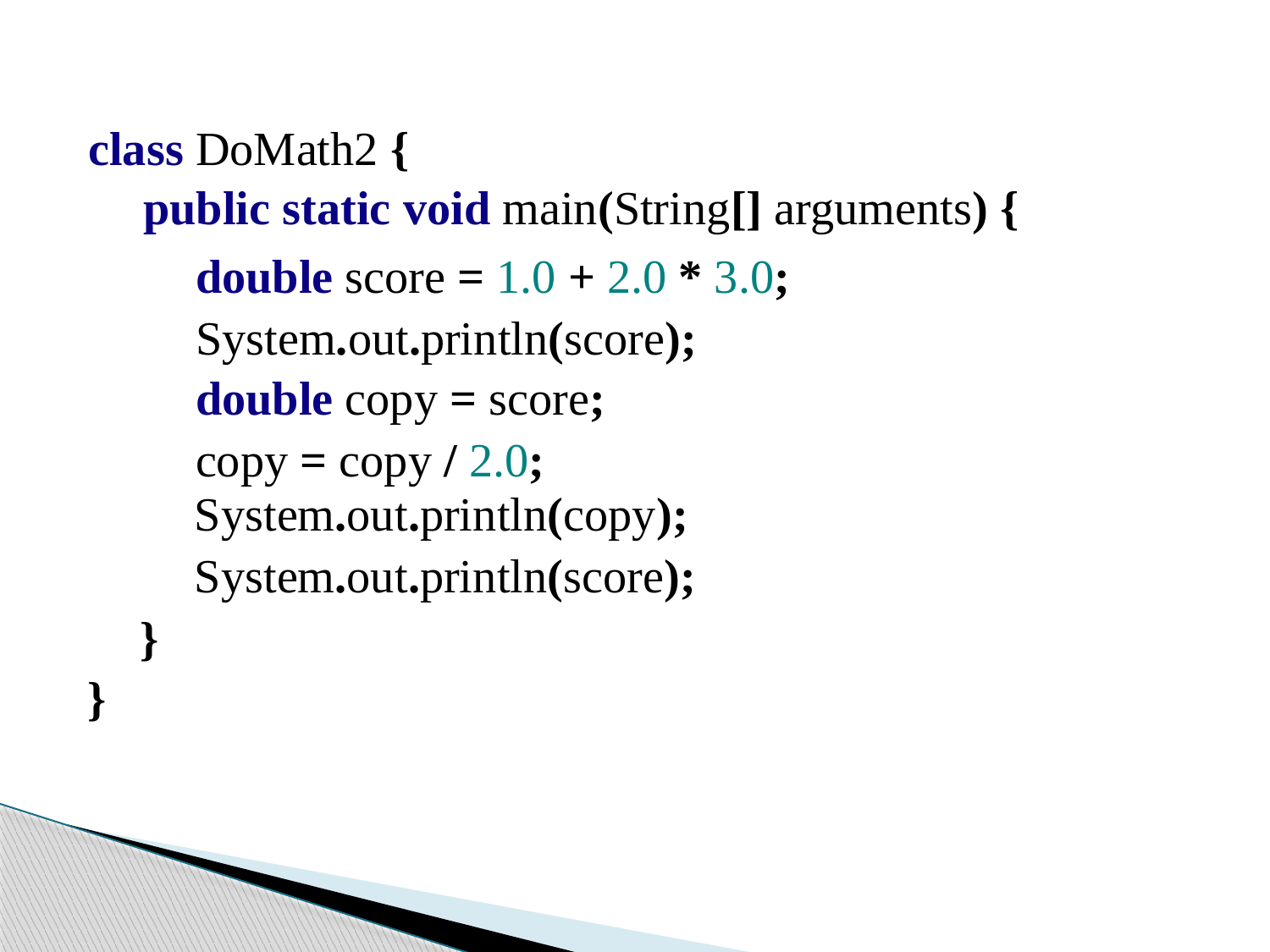

#
class DoMath2 {
public static void main(String[] arguments) {

double score = 1.0 + 2.0 * 3.0;
System.out.println(score);
double copy = score;
copy = copy / 2.0;
System.out.println(copy);
System.out.println(score);
	}
}